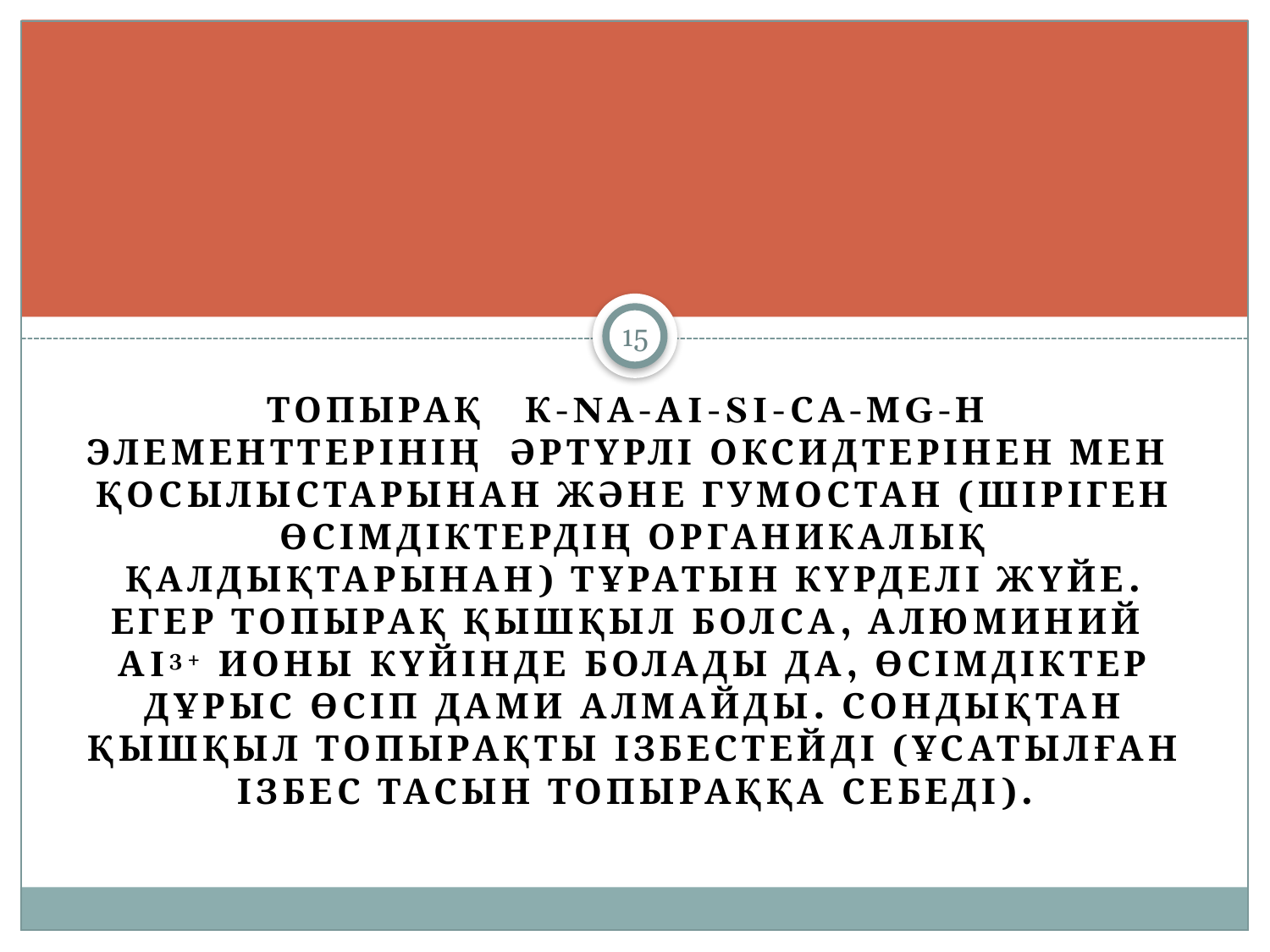

15
Топырақ   К-Nа-АI-Si-Са-Мg-Н  элементтерінің  әртүрлі оксидтерінен мен  қосылыстарынан және гумостан (шіріген өсімдіктердің органикалық қалдықтарынан) тұратын күрделі жүйе. Егер топырақ қышқыл болса, алюминий  АI3+ ионы күйінде болады да, өсімдіктер дұрыс өсіп дами алмайды. Сондықтан қышқыл топырақты ізбестейді (ұсатылған ізбес тасын топыраққа себеді).